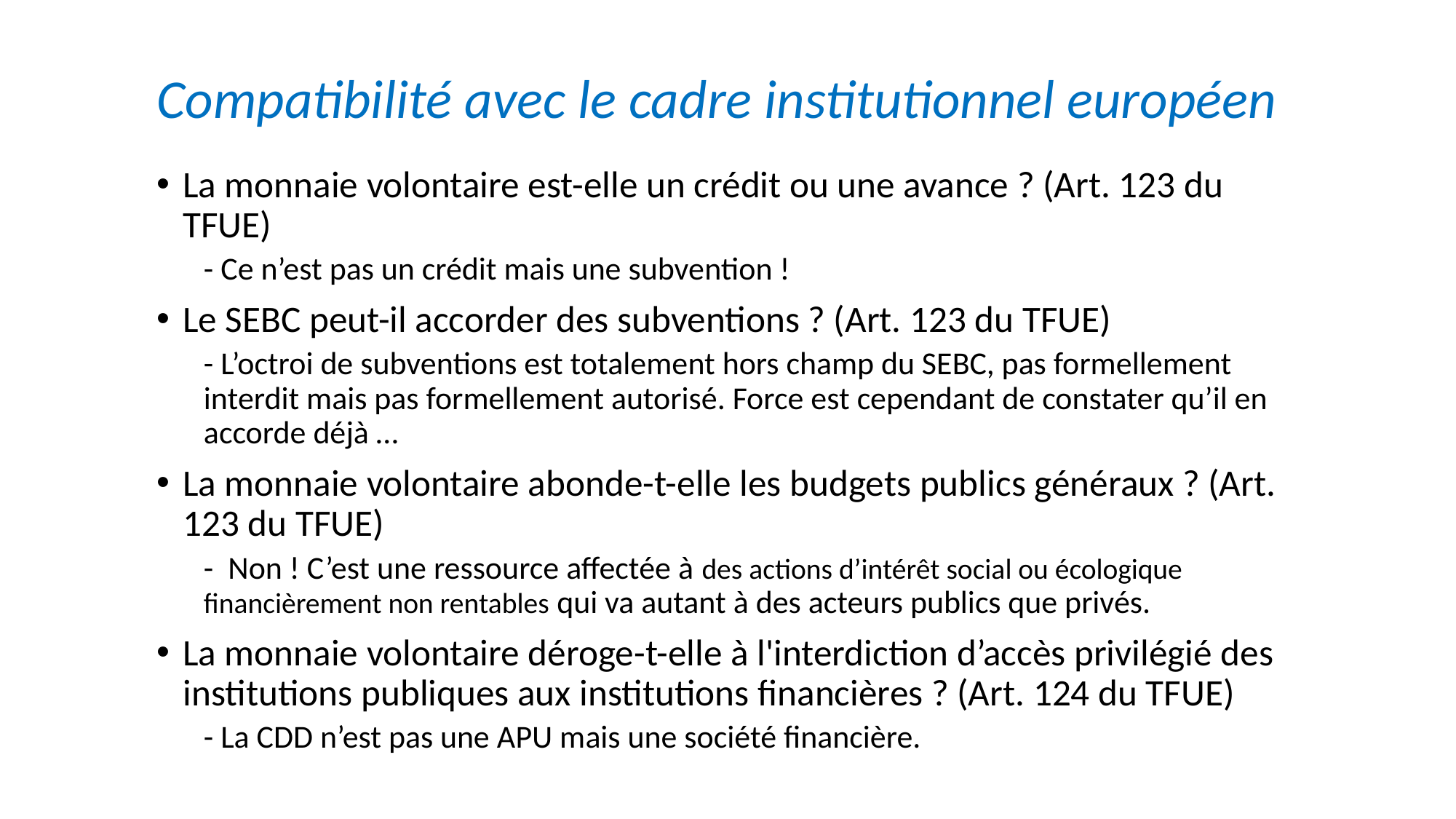

# Compatibilité avec le cadre institutionnel européen
La monnaie volontaire est-elle un crédit ou une avance ? (Art. 123 du TFUE)
- Ce n’est pas un crédit mais une subvention !
Le SEBC peut-il accorder des subventions ? (Art. 123 du TFUE)
- L’octroi de subventions est totalement hors champ du SEBC, pas formellement interdit mais pas formellement autorisé. Force est cependant de constater qu’il en accorde déjà …
La monnaie volontaire abonde-t-elle les budgets publics généraux ? (Art. 123 du TFUE)
-  Non ! C’est une ressource affectée à des actions d’intérêt social ou écologique financièrement non rentables qui va autant à des acteurs publics que privés.
La monnaie volontaire déroge-t-elle à l'interdiction d’accès privilégié des institutions publiques aux institutions financières ? (Art. 124 du TFUE)
- La CDD n’est pas une APU mais une société financière.